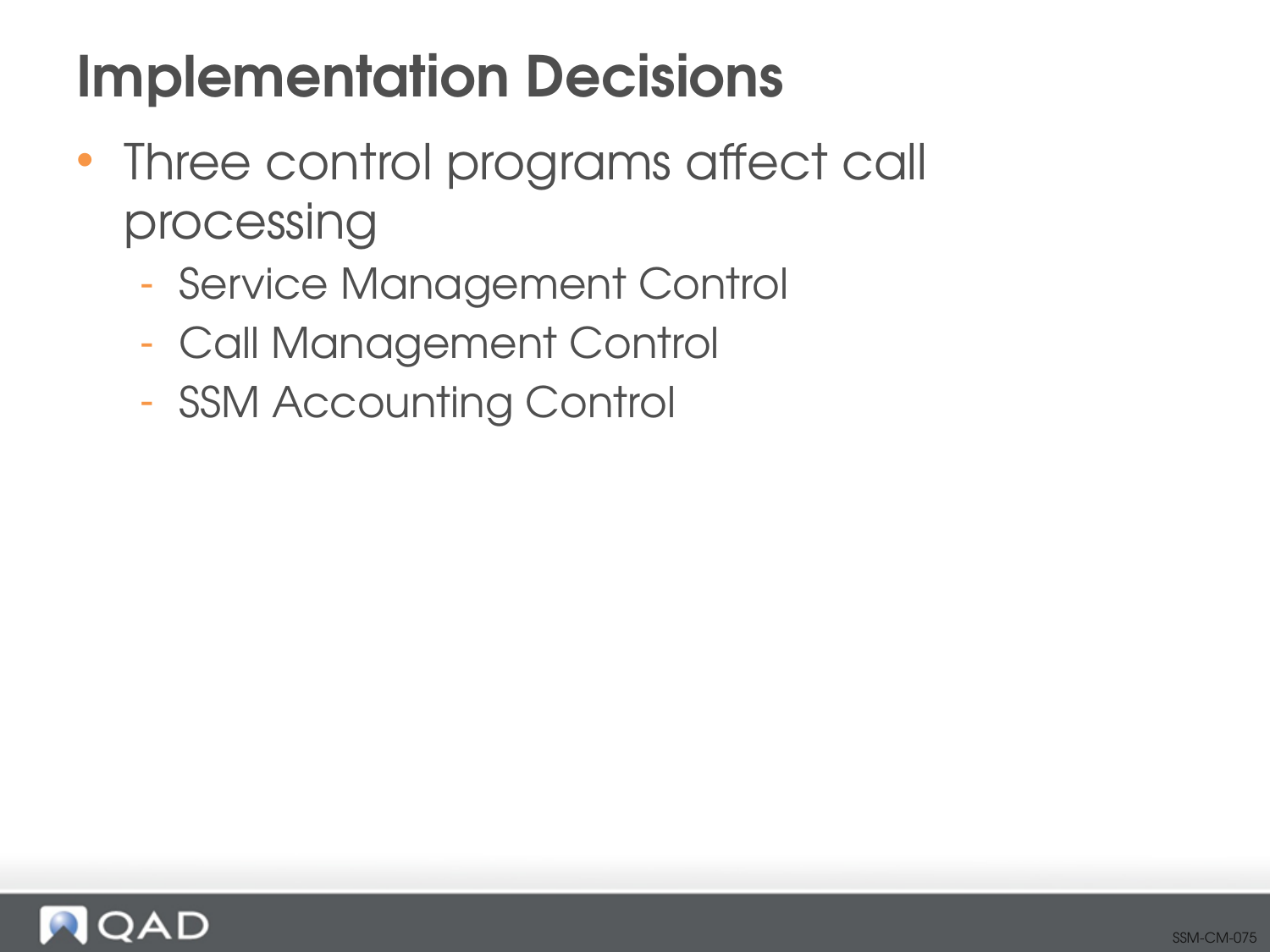

# Implementation Decisions
Three control programs affect call processing
Service Management Control
Call Management Control
SSM Accounting Control

SSM-CM-075